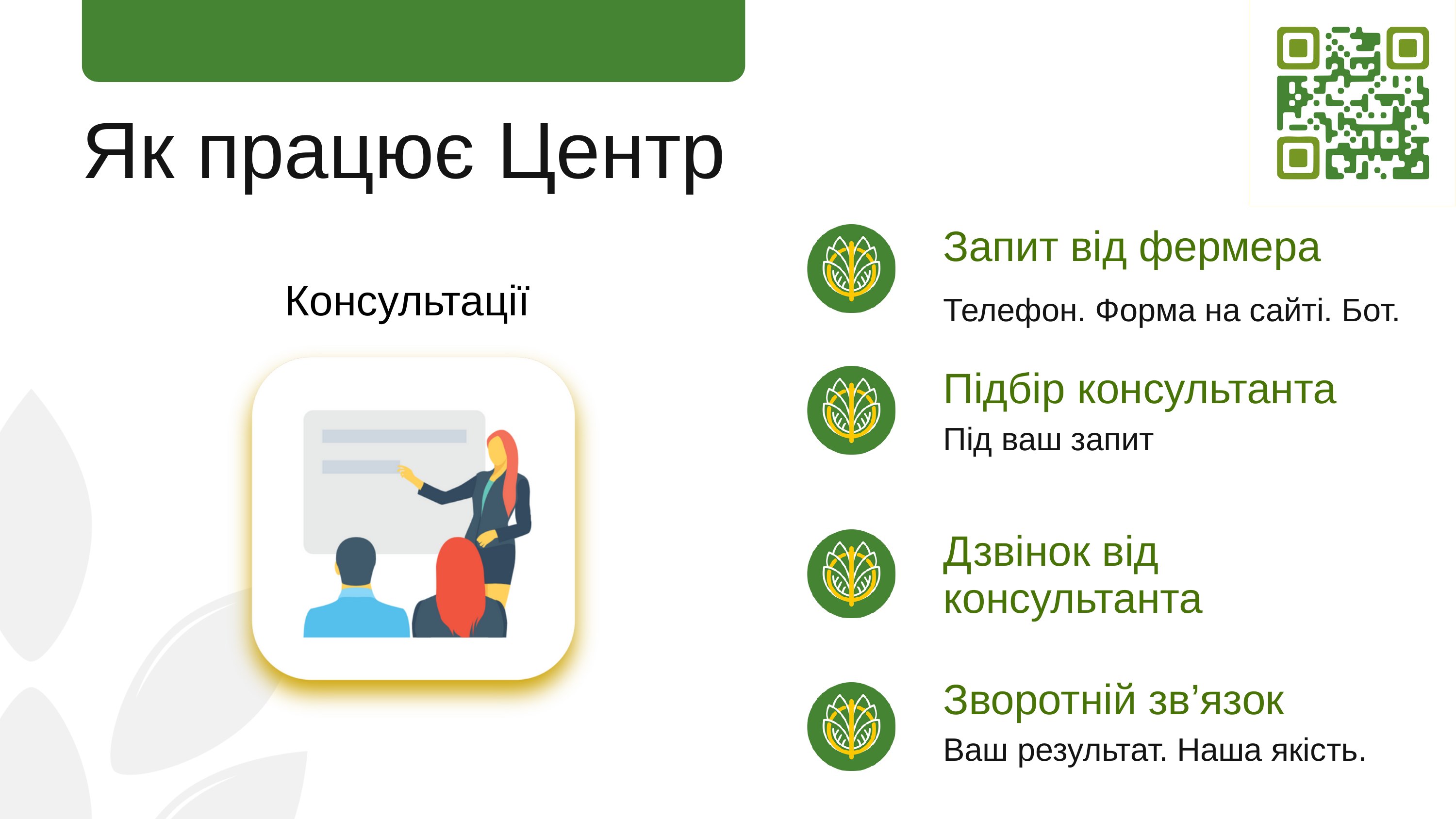

Як працює Центр
Запит від фермера

Телефон. Форма на сайті. Бот.
Консультації

Підбір консультанта

Під ваш запит

Дзвінок від консультанта

Зворотній зв’язок

Ваш результат. Наша якість.